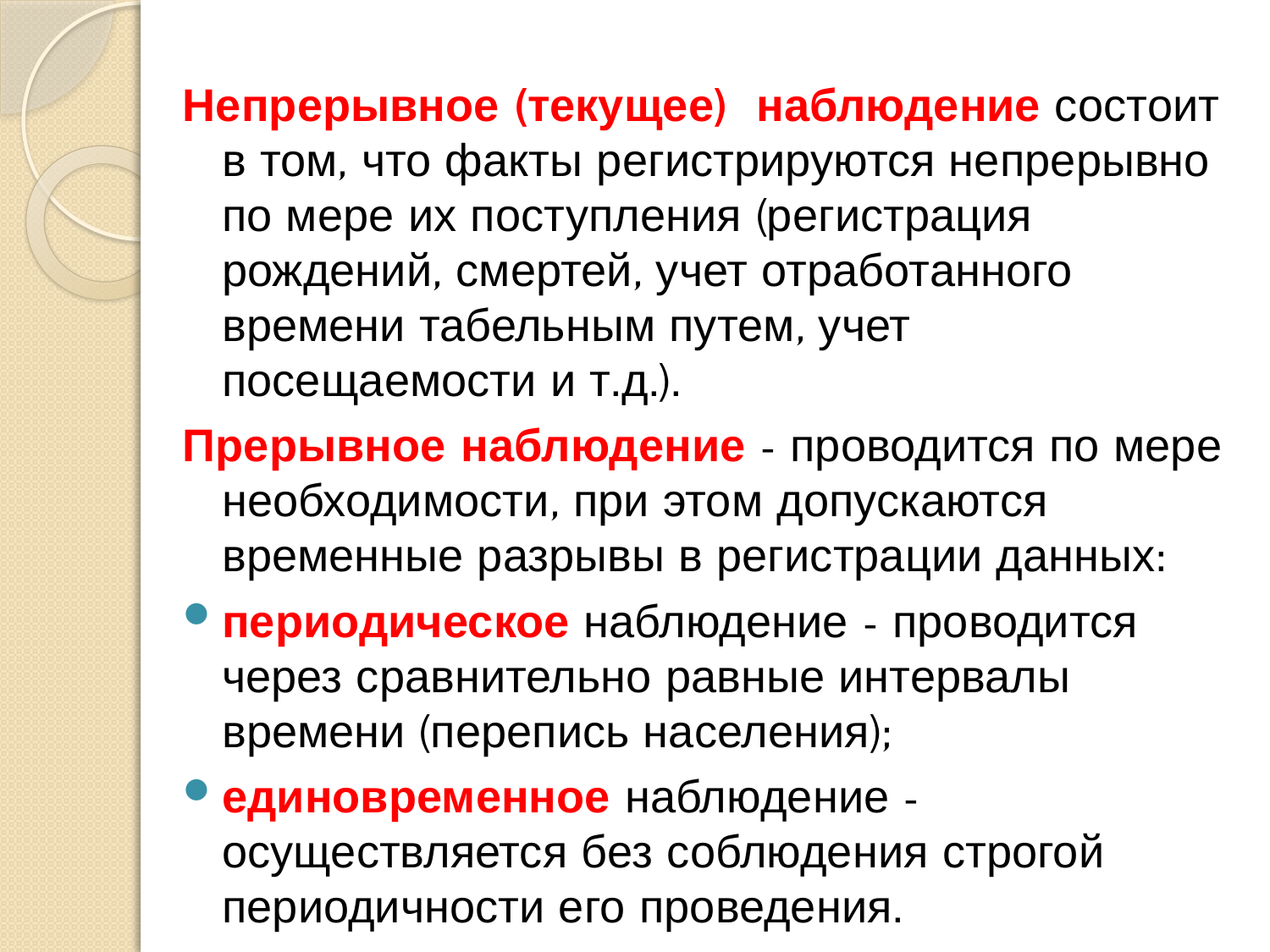

Непрерывное (текущее)  наблюдение состоит в том, что факты регистрируются непрерывно по мере их поступления (регистрация рождений, смертей, учет отработанного времени табельным путем, учет посещаемости и т.д.).
Прерывное наблюдение - проводится по мере необходимости, при этом допускаются временные разрывы в регистрации данных:
периодическое наблюдение - проводится через сравнительно равные интервалы времени (перепись населения);
единовременное наблюдение - осуществляется без соблюдения строгой периодичности его проведения.